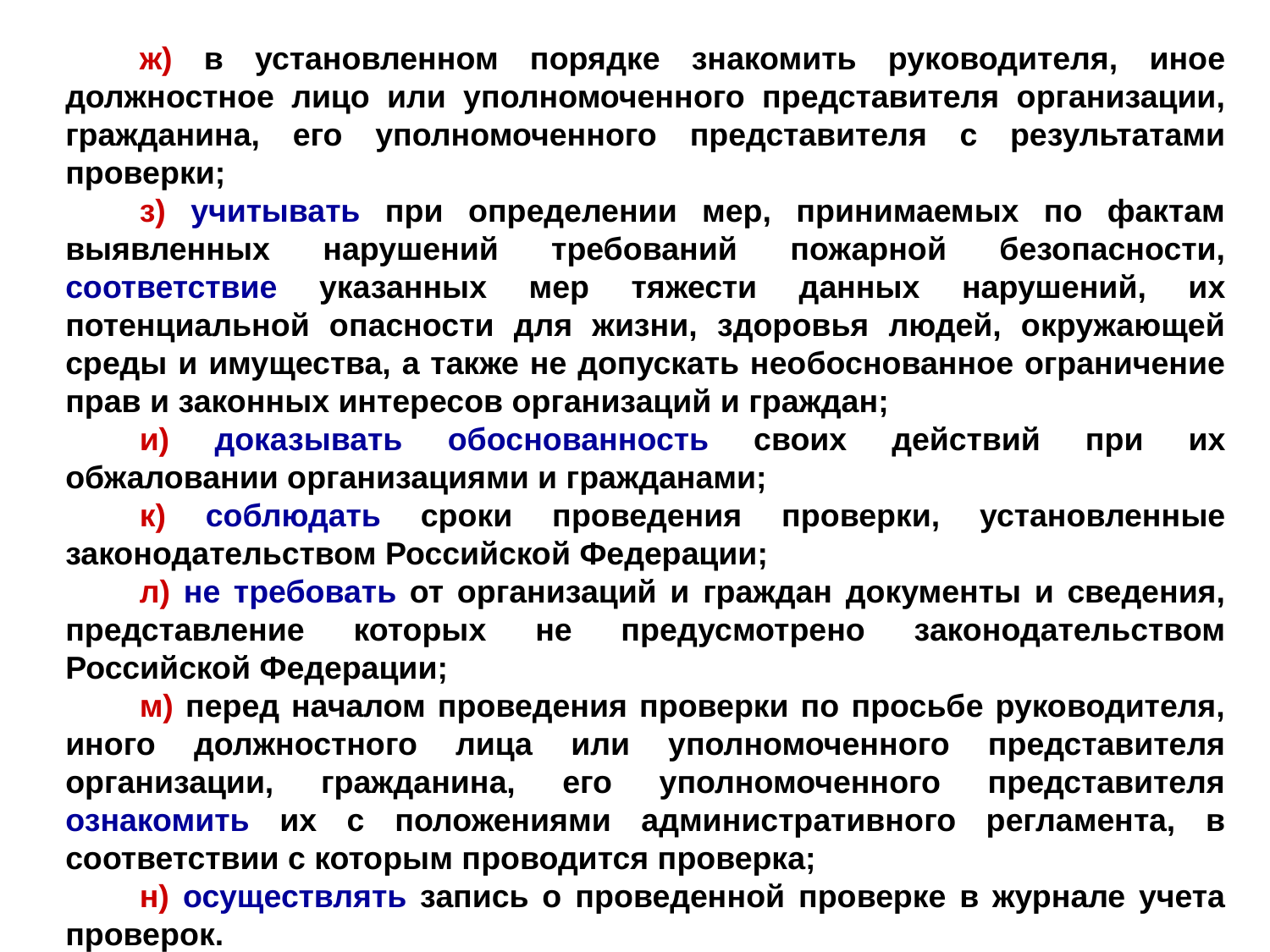

ж) в установленном порядке знакомить руководителя, иное должностное лицо или уполномоченного представителя организации, гражданина, его уполномоченного представителя с результатами проверки;
з) учитывать при определении мер, принимаемых по фактам выявленных нарушений требований пожарной безопасности, соответствие указанных мер тяжести данных нарушений, их потенциальной опасности для жизни, здоровья людей, окружающей среды и имущества, а также не допускать необоснованное ограничение прав и законных интересов организаций и граждан;
и) доказывать обоснованность своих действий при их обжаловании организациями и гражданами;
к) соблюдать сроки проведения проверки, установленные законодательством Российской Федерации;
л) не требовать от организаций и граждан документы и сведения, представление которых не предусмотрено законодательством Российской Федерации;
м) перед началом проведения проверки по просьбе руководителя, иного должностного лица или уполномоченного представителя организации, гражданина, его уполномоченного представителя ознакомить их с положениями административного регламента, в соответствии с которым проводится проверка;
н) осуществлять запись о проведенной проверке в журнале учета проверок.